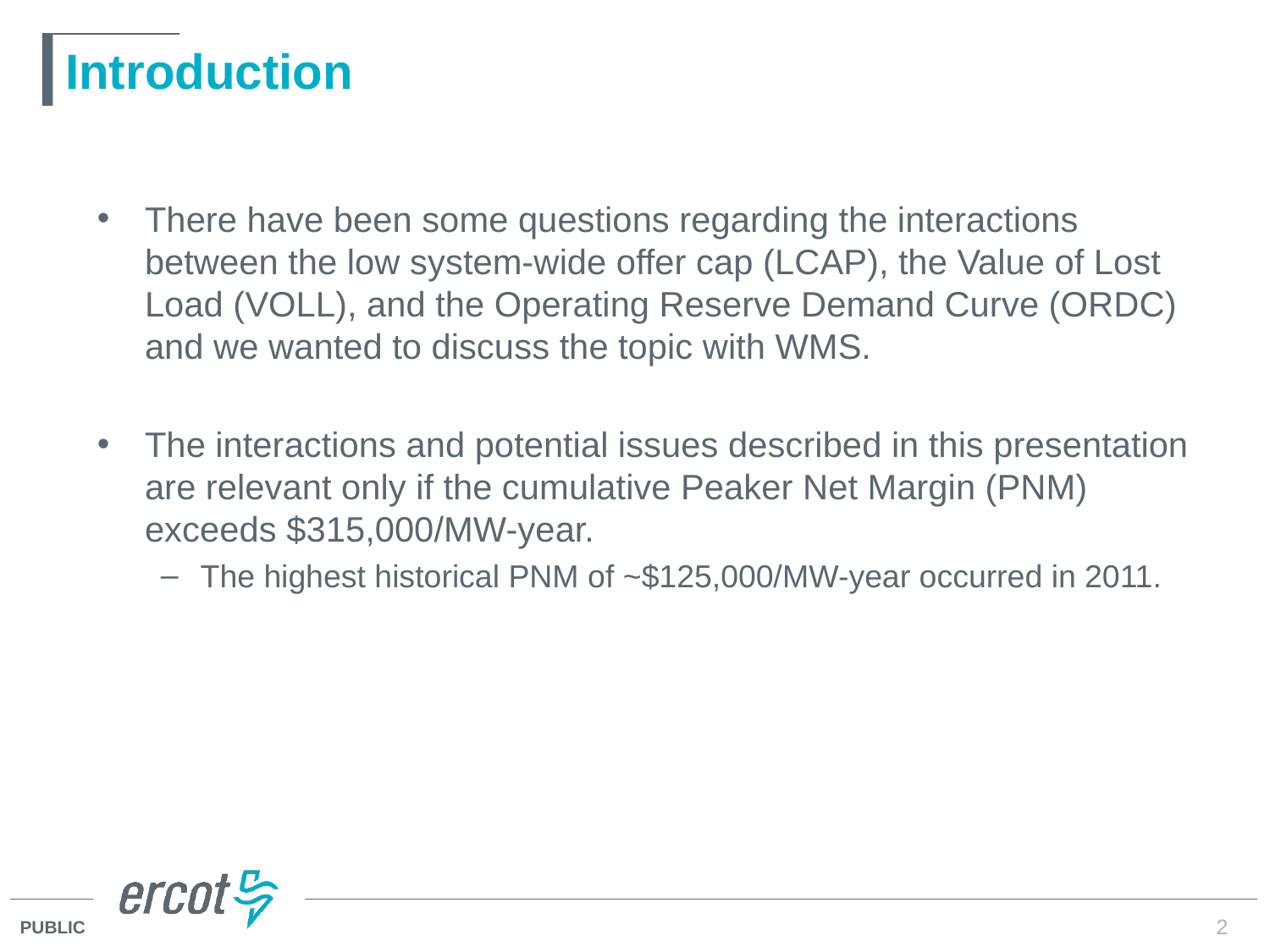

# Introduction
There have been some questions regarding the interactions between the low system-wide offer cap (LCAP), the Value of Lost Load (VOLL), and the Operating Reserve Demand Curve (ORDC) and we wanted to discuss the topic with WMS.

The interactions and potential issues described in this presentation are relevant only if the cumulative Peaker Net Margin (PNM) exceeds $315,000/MW-year.
The highest historical PNM of ~$125,000/MW-year occurred in 2011.

2